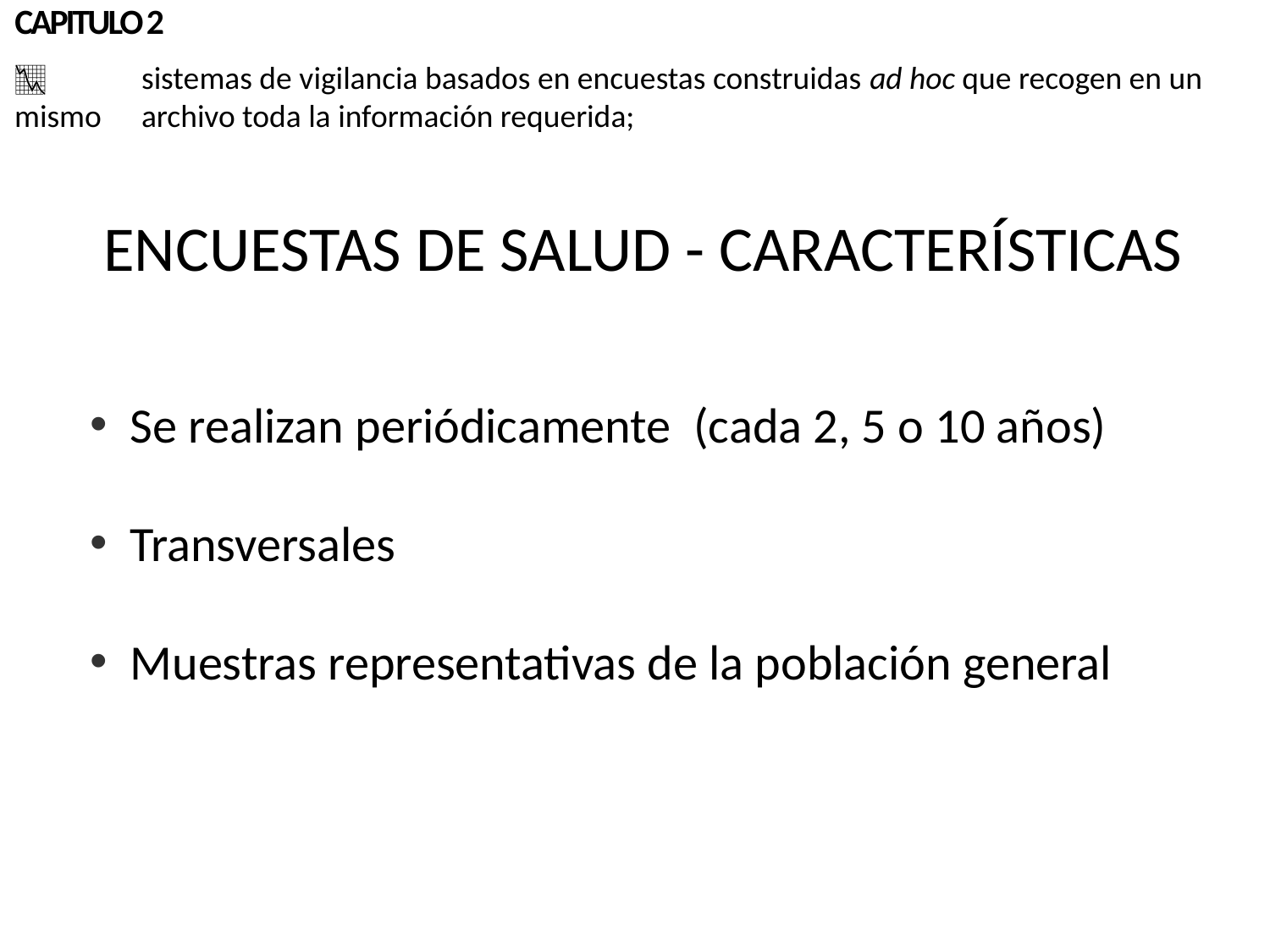

# CAPITULO 2
📉   	sistemas de vigilancia basados en encuestas construidas ad hoc que recogen en un mismo 	archivo toda la información requerida;
ENCUESTAS DE SALUD - CARACTERÍSTICAS
  Se realizan periódicamente  (cada 2, 5 o 10 años)

  Transversales

  Muestras representativas de la población general